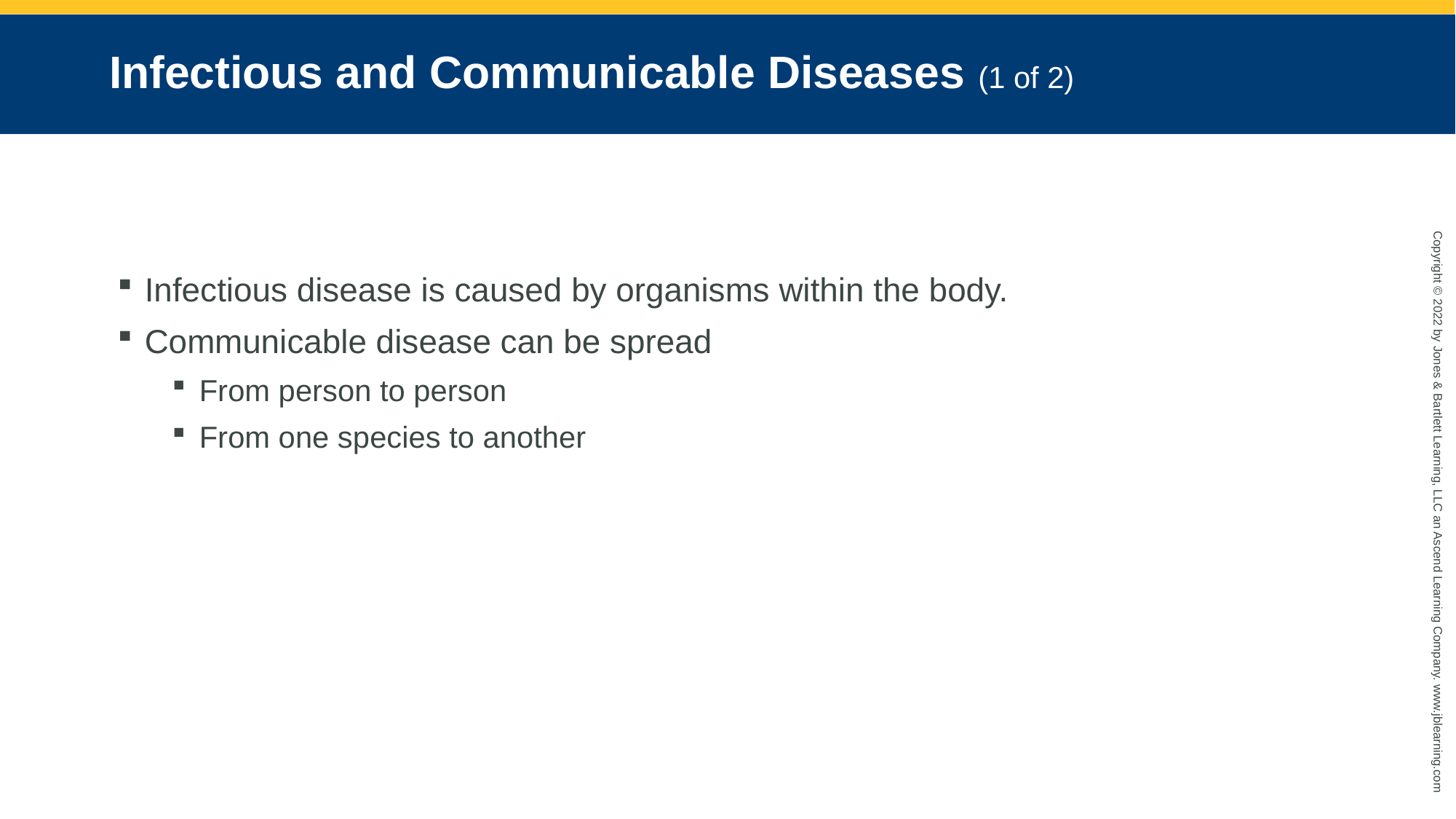

# Infectious and Communicable Diseases (1 of 2)
Infectious disease is caused by organisms within the body.
Communicable disease can be spread
From person to person
From one species to another